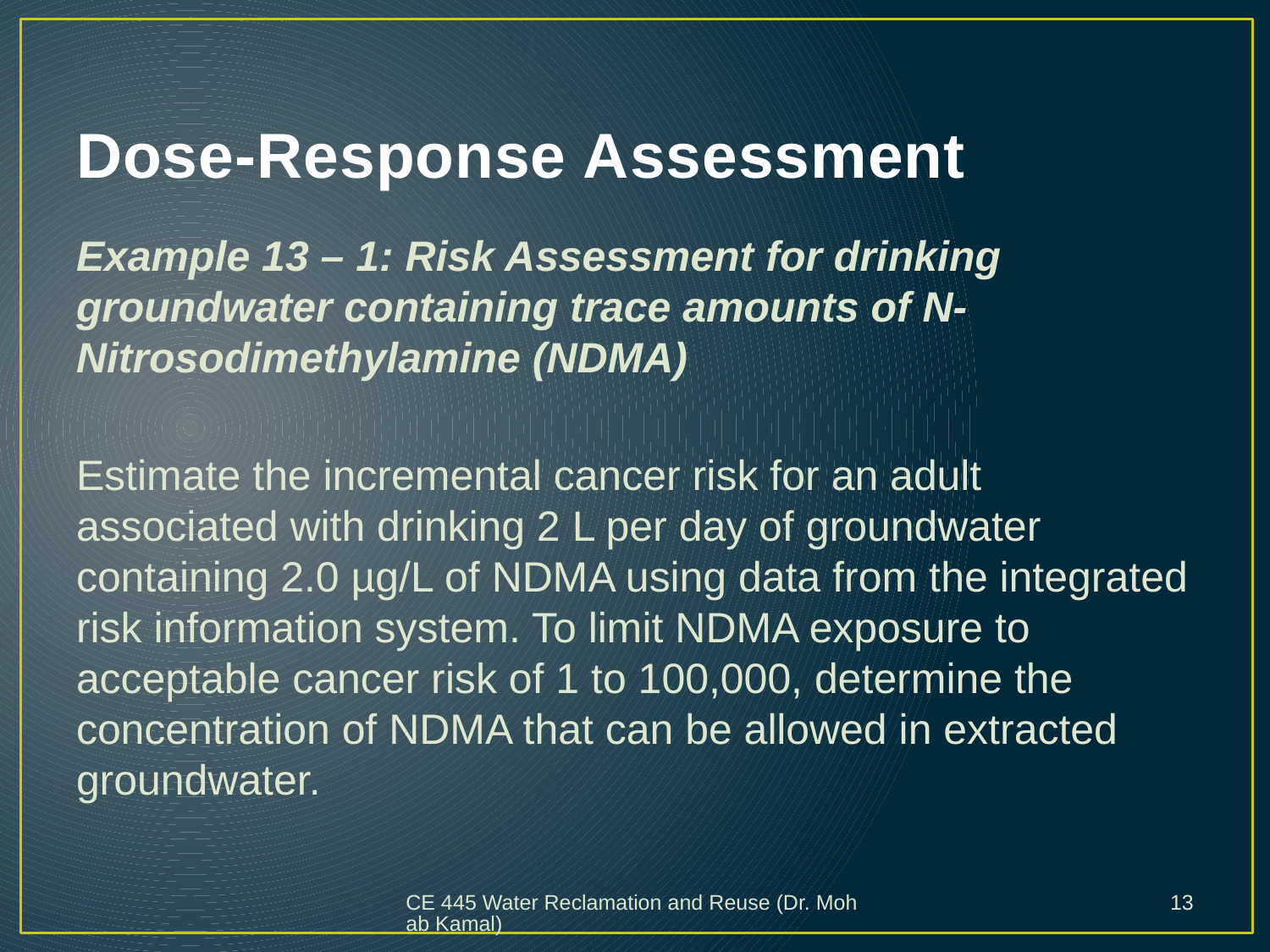

# Dose-Response Assessment
Example 13 – 1: Risk Assessment for drinking groundwater containing trace amounts of N-Nitrosodimethylamine (NDMA)

Estimate the incremental cancer risk for an adult associated with drinking 2 L per day of groundwater containing 2.0 µg/L of NDMA using data from the integrated risk information system. To limit NDMA exposure to acceptable cancer risk of 1 to 100,000, determine the concentration of NDMA that can be allowed in extracted groundwater.
CE 445 Water Reclamation and Reuse (Dr. Mohab Kamal)
13